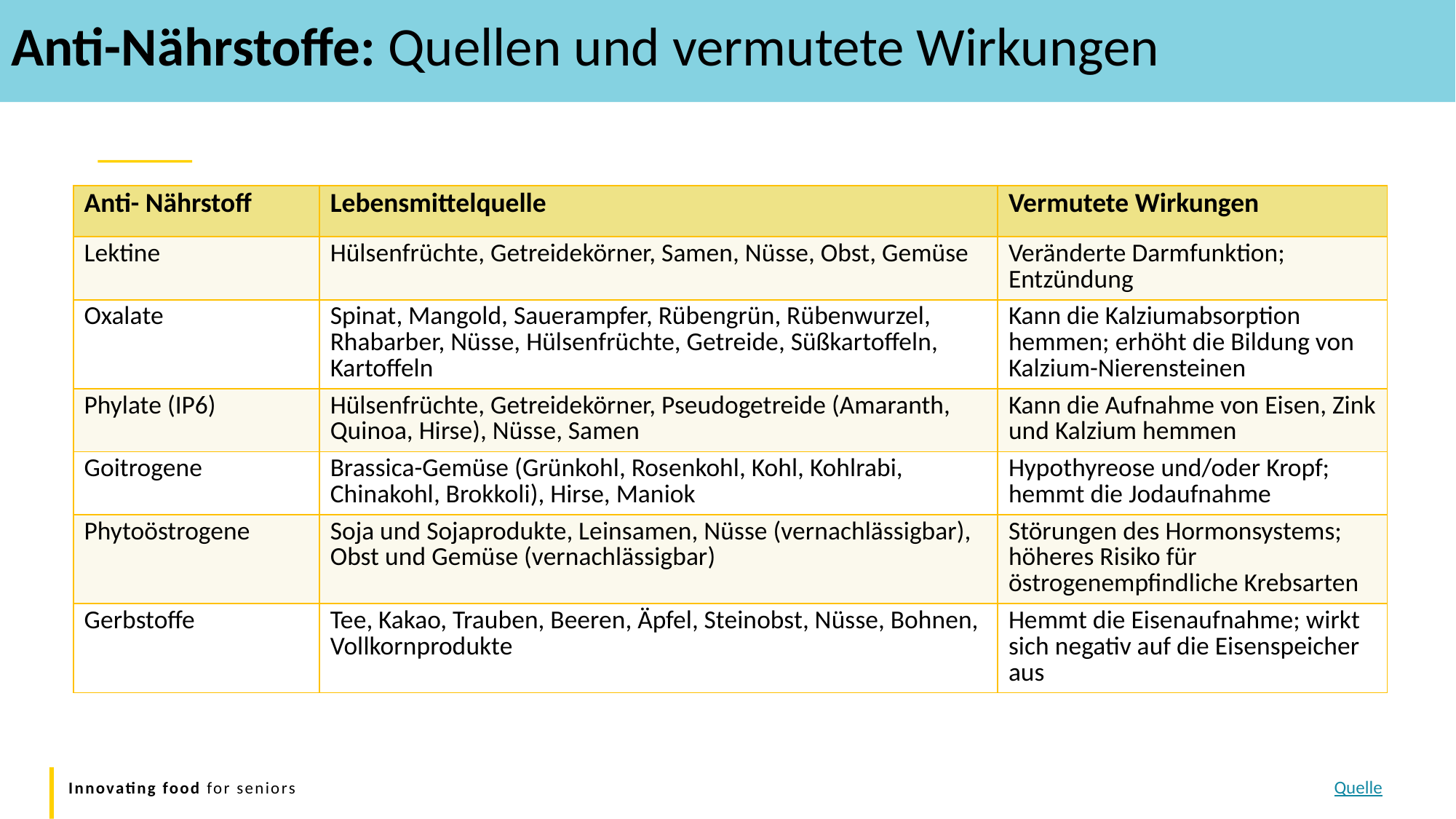

Anti-Nährstoffe: Quellen und vermutete Wirkungen
| Anti- Nährstoff | Lebensmittelquelle | Vermutete Wirkungen |
| --- | --- | --- |
| Lektine | Hülsenfrüchte, Getreidekörner, Samen, Nüsse, Obst, Gemüse | Veränderte Darmfunktion; Entzündung |
| Oxalate | Spinat, Mangold, Sauerampfer, Rübengrün, Rübenwurzel, Rhabarber, Nüsse, Hülsenfrüchte, Getreide, Süßkartoffeln, Kartoffeln | Kann die Kalziumabsorption hemmen; erhöht die Bildung von Kalzium-Nierensteinen |
| Phylate (IP6) | Hülsenfrüchte, Getreidekörner, Pseudogetreide (Amaranth, Quinoa, Hirse), Nüsse, Samen | Kann die Aufnahme von Eisen, Zink und Kalzium hemmen |
| Goitrogene | Brassica-Gemüse (Grünkohl, Rosenkohl, Kohl, Kohlrabi, Chinakohl, Brokkoli), Hirse, Maniok | Hypothyreose und/oder Kropf; hemmt die Jodaufnahme |
| Phytoöstrogene | Soja und Sojaprodukte, Leinsamen, Nüsse (vernachlässigbar), Obst und Gemüse (vernachlässigbar) | Störungen des Hormonsystems; höheres Risiko für östrogenempfindliche Krebsarten |
| Gerbstoffe | Tee, Kakao, Trauben, Beeren, Äpfel, Steinobst, Nüsse, Bohnen, Vollkornprodukte | Hemmt die Eisenaufnahme; wirkt sich negativ auf die Eisenspeicher aus |
Quelle